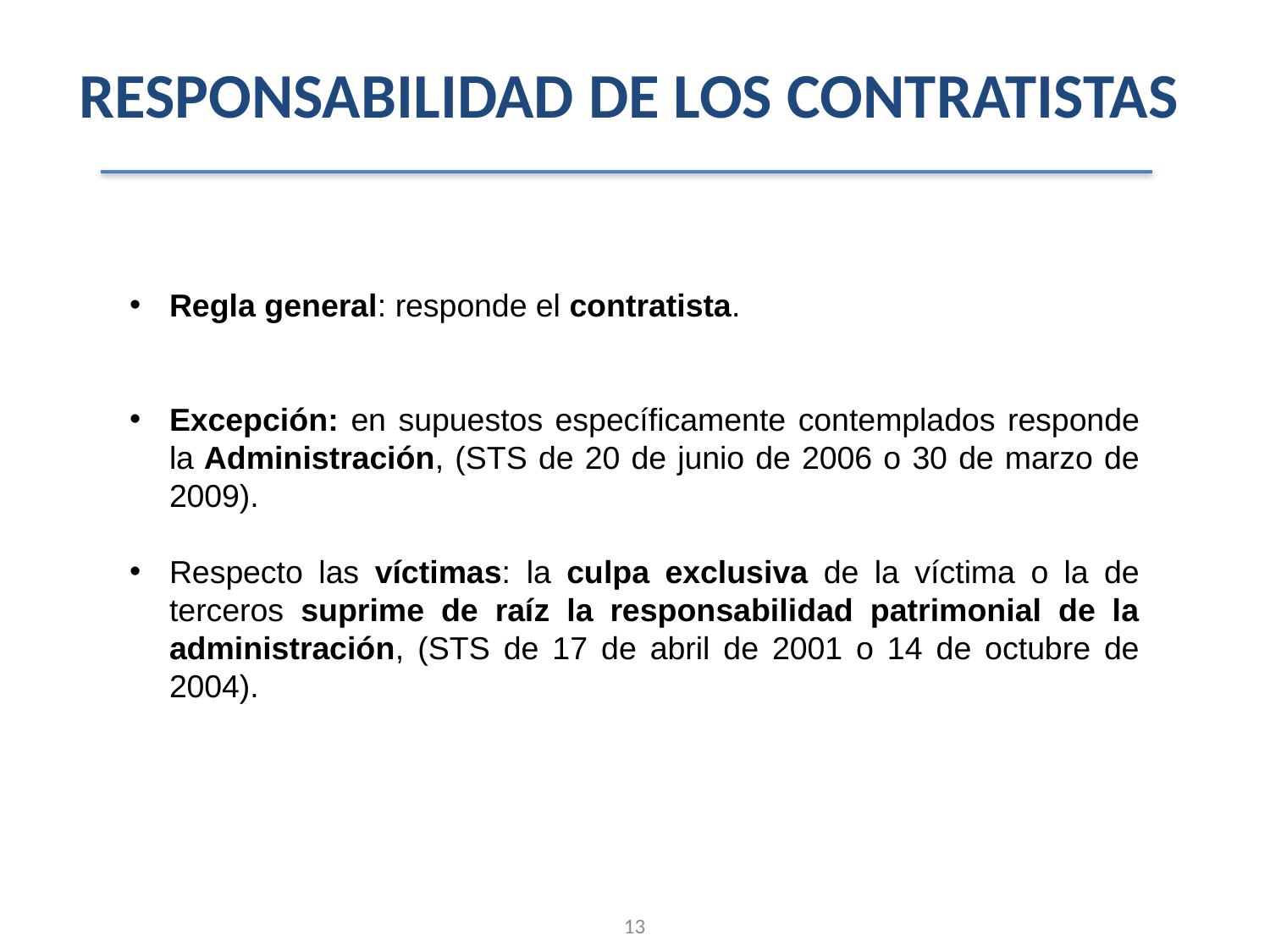

RESPONSABILIDAD DE LOS CONTRATISTAS
Regla general: responde el contratista.

Excepción: en supuestos específicamente contemplados responde la Administración, (STS de 20 de junio de 2006 o 30 de marzo de 2009).

Respecto las víctimas: la culpa exclusiva de la víctima o la de terceros suprime de raíz la responsabilidad patrimonial de la administración, (STS de 17 de abril de 2001 o 14 de octubre de 2004).
13